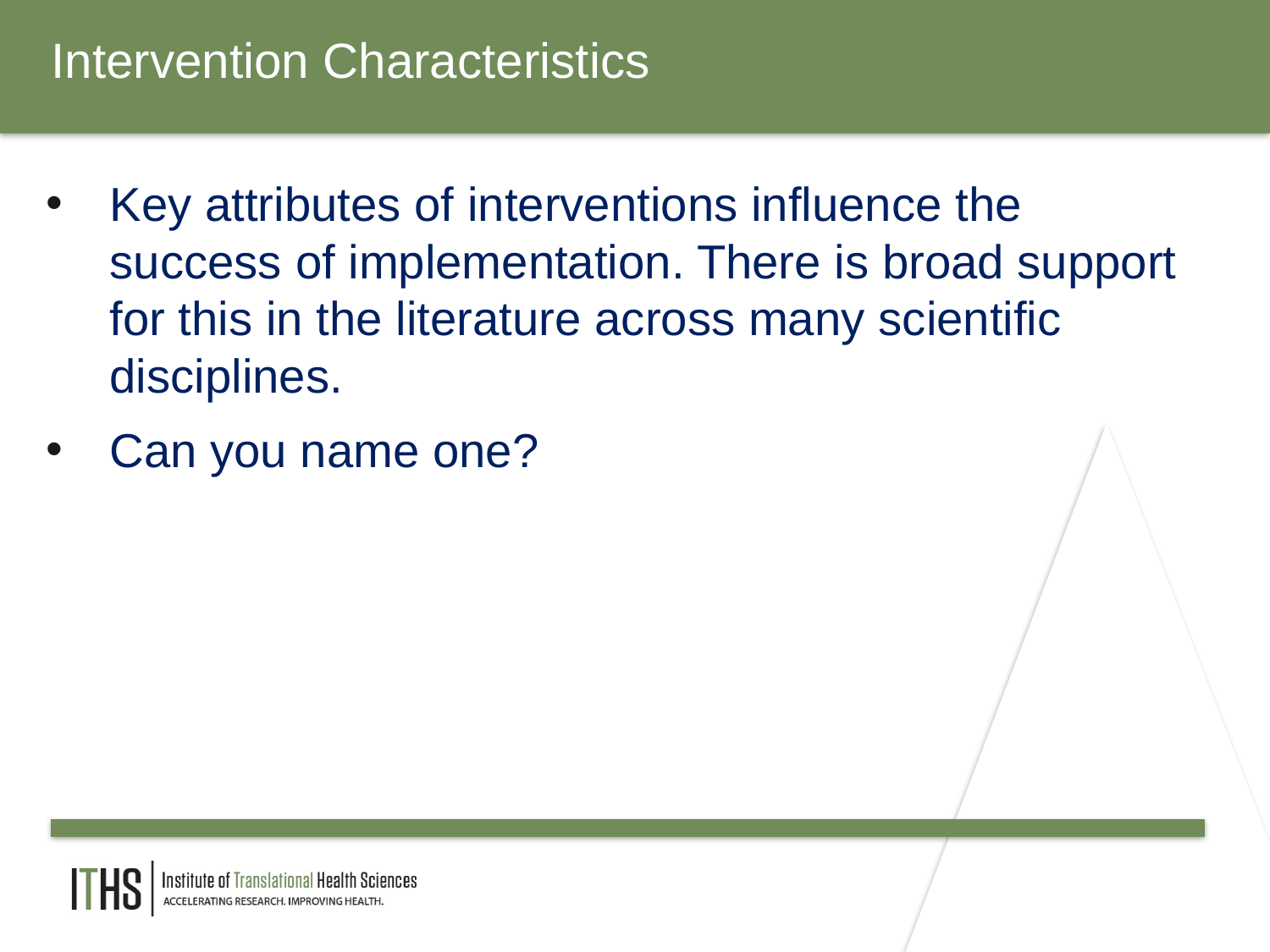

Intervention Characteristics
Key attributes of interventions influence the success of implementation. There is broad support for this in the literature across many scientific disciplines.
Can you name one?